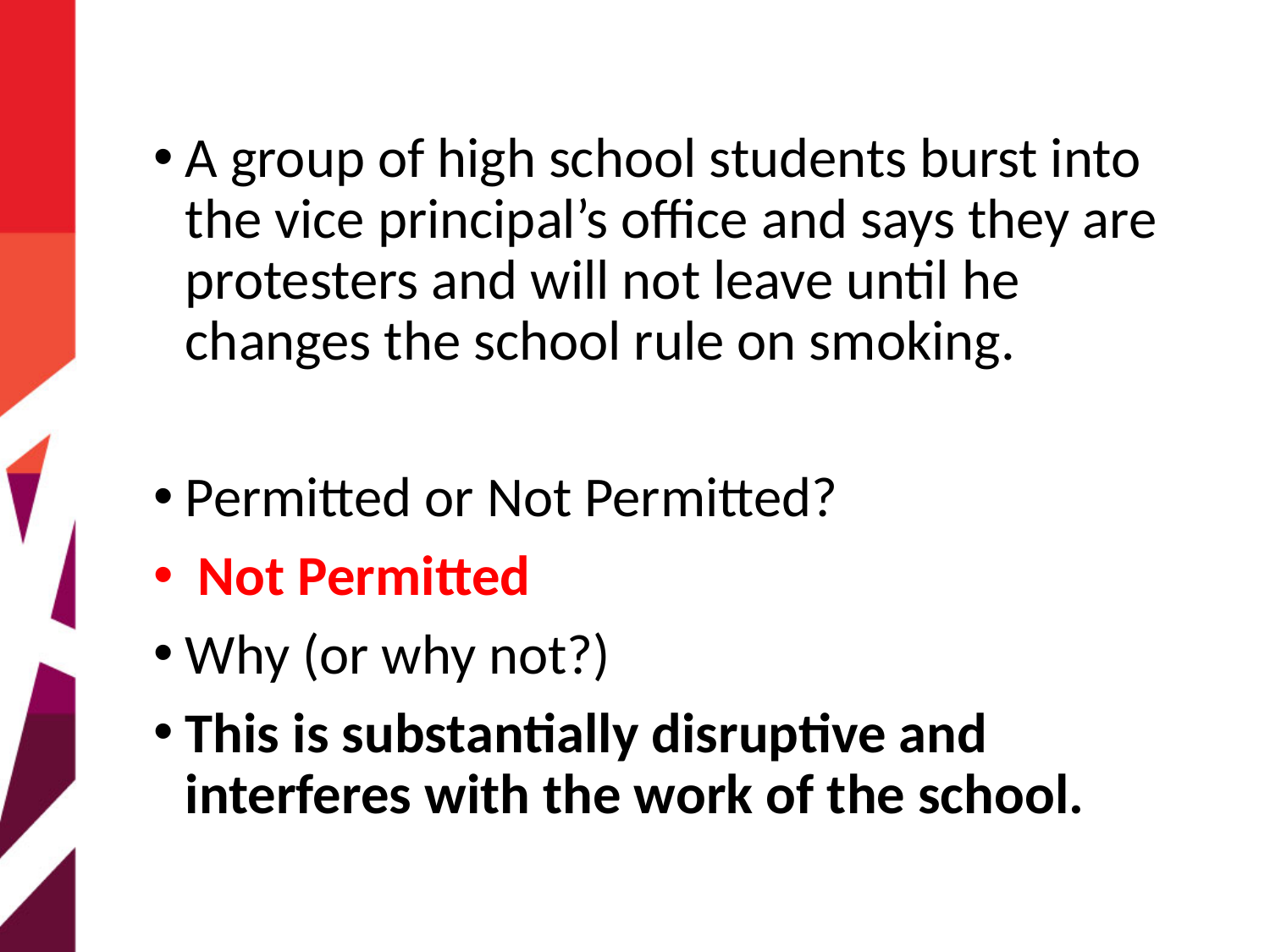

A group of high school students burst into the vice principal’s office and says they are protesters and will not leave until he changes the school rule on smoking.

Permitted or Not Permitted?
 Not Permitted
Why (or why not?)
This is substantially disruptive and interferes with the work of the school.